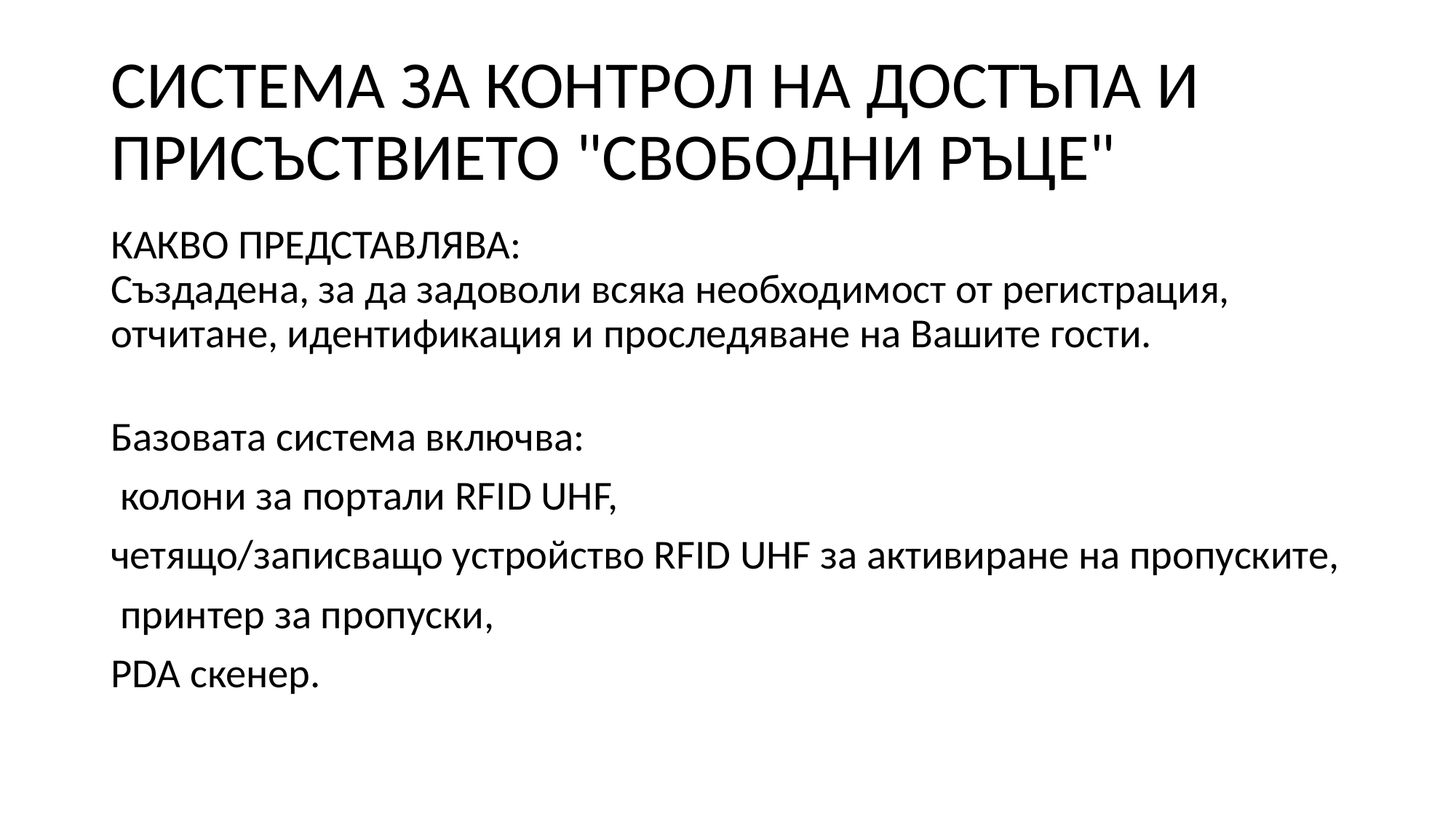

# СИСТЕМА ЗА КОНТРОЛ НА ДОСТЪПА И ПРИСЪСТВИЕТО "СВОБОДНИ РЪЦЕ"
КАКВО ПРЕДСТАВЛЯВА:
Създадена, за да задоволи всяка необходимост от регистрация, отчитане, идентификация и проследяване на Вашите гости.
Базовата система включва:
 колони за портали RFID UHF,
четящо/записващо устройство RFID UHF за активиране на пропуските,
 принтер за пропуски,
PDA скенер.